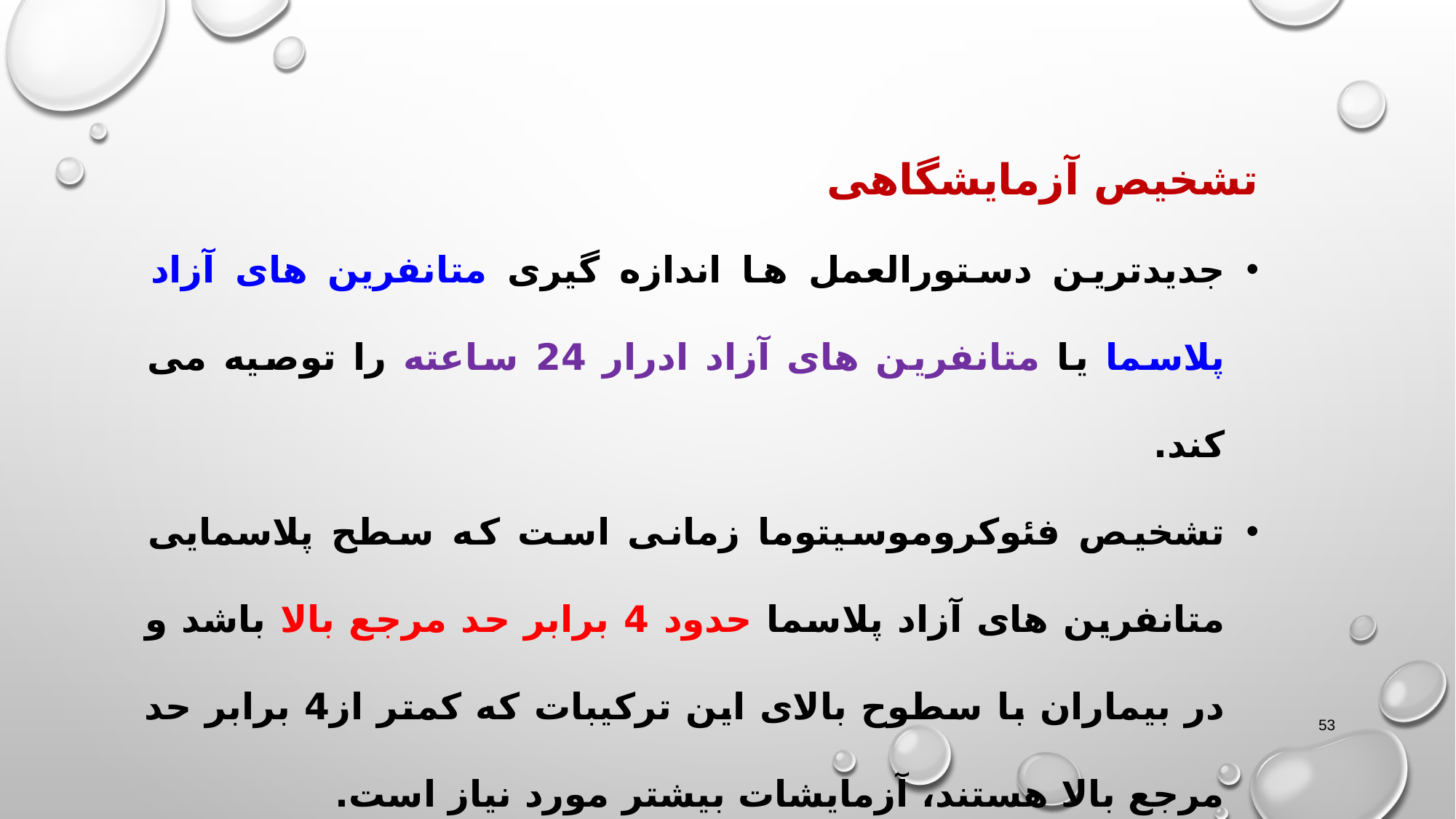

تشخیص آزمایشگاهی
جدیدترین دستورالعمل ها اندازه گیری متانفرین های آزاد پلاسما یا متانفرین های آزاد ادرار 24 ساعته را توصیه می کند.
تشخیص فئوکروموسیتوما زمانی است که سطح پلاسمایی متانفرین های آزاد پلاسما حدود 4 برابر حد مرجع بالا باشد و در بیماران با سطوح بالای این ترکیبات که کمتر از4 برابر حد مرجع بالا هستند، آزمایشات بیشتر مورد نیاز است.
53